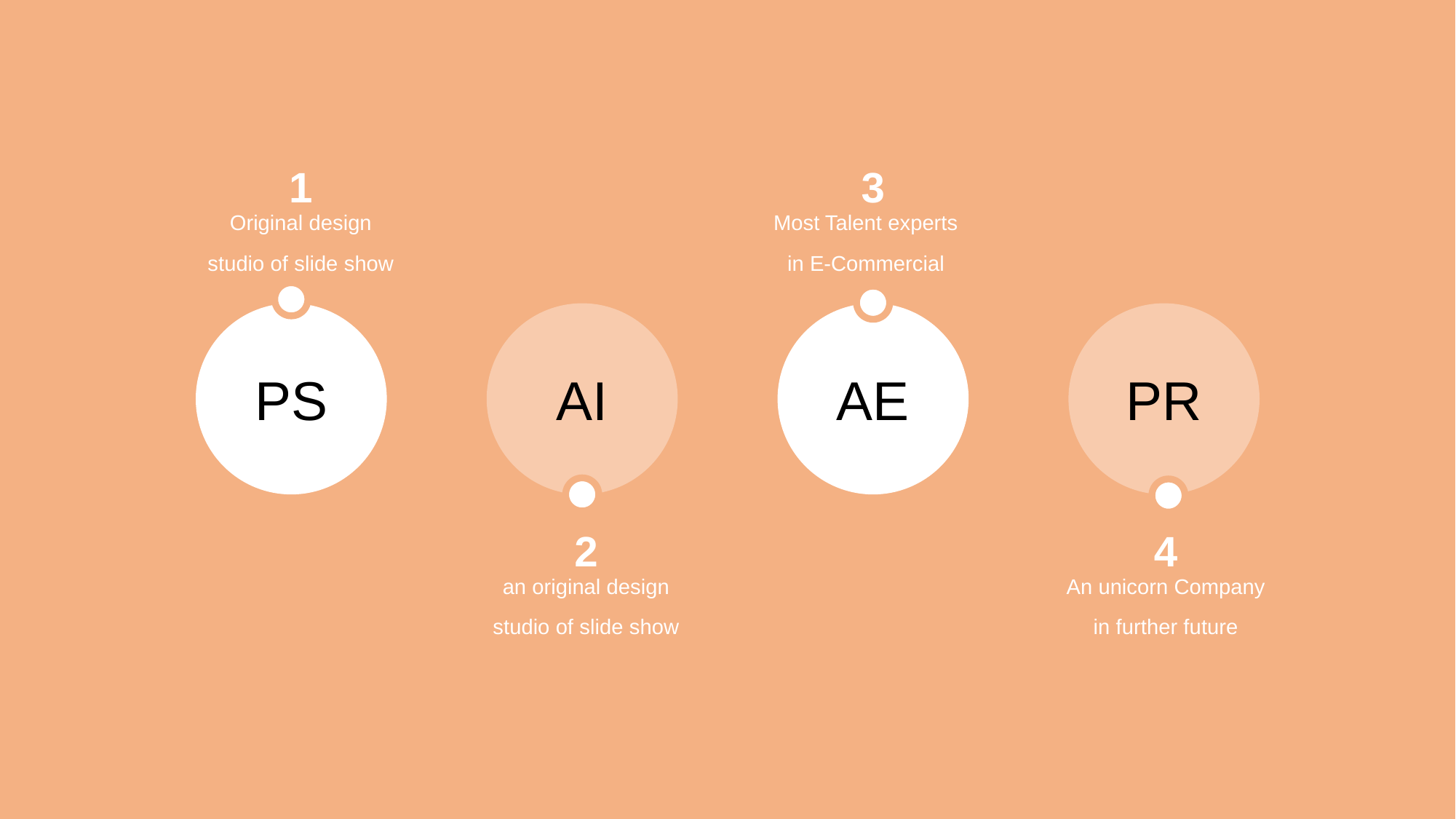

1
3
Original design
studio of slide show
Most Talent experts
in E-Commercial

PS
AI
AE
PR

2
4
an original design
studio of slide show
An unicorn Company
in further future